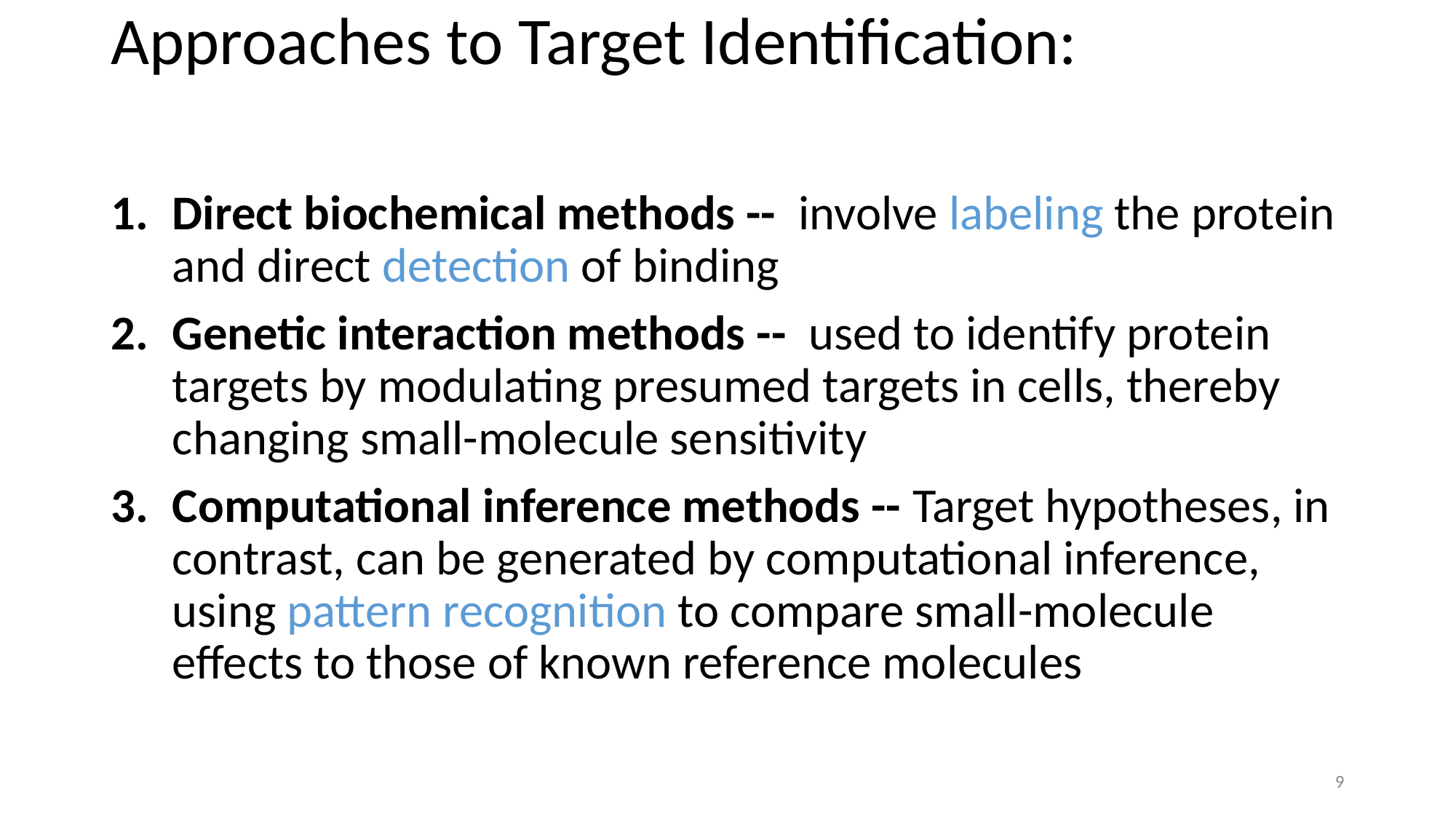

# Approaches to Target Identification:
Direct biochemical methods --  involve labeling the protein and direct detection of binding
Genetic interaction methods --  used to identify protein targets by modulating presumed targets in cells, thereby changing small-molecule sensitivity
Computational inference methods -- Target hypotheses, in contrast, can be generated by computational inference, using pattern recognition to compare small-molecule effects to those of known reference molecules

9